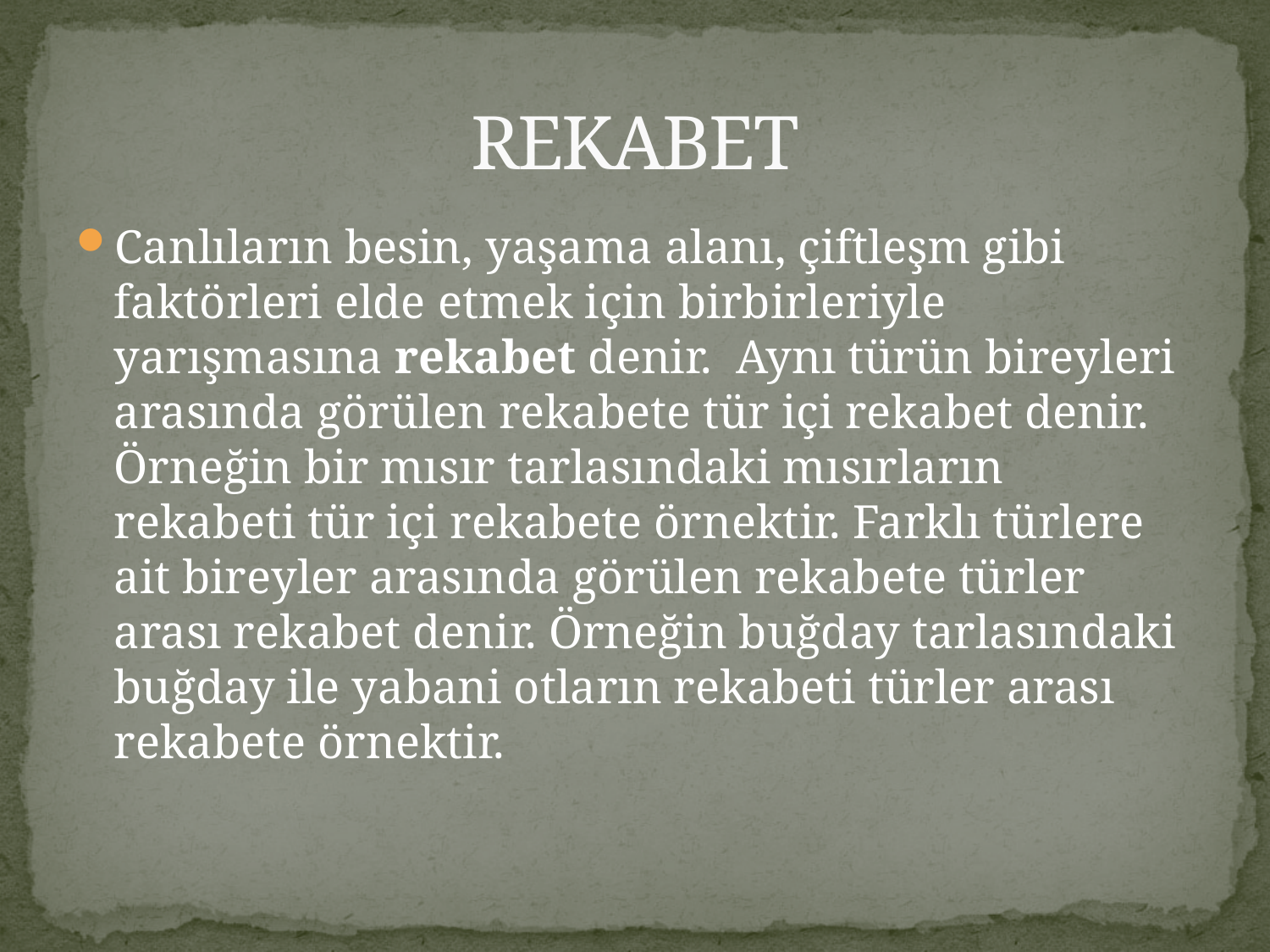

# REKABET
Canlıların besin, yaşama alanı, çiftleşm gibi faktörleri elde etmek için birbirleriyle yarışmasına rekabet denir.  Aynı türün bireyleri arasında görülen rekabete tür içi rekabet denir. Örneğin bir mısır tarlasındaki mısırların rekabeti tür içi rekabete örnektir. Farklı türlere ait bireyler arasında görülen rekabete türler arası rekabet denir. Örneğin buğday tarlasındaki buğday ile yabani otların rekabeti türler arası rekabete örnektir.